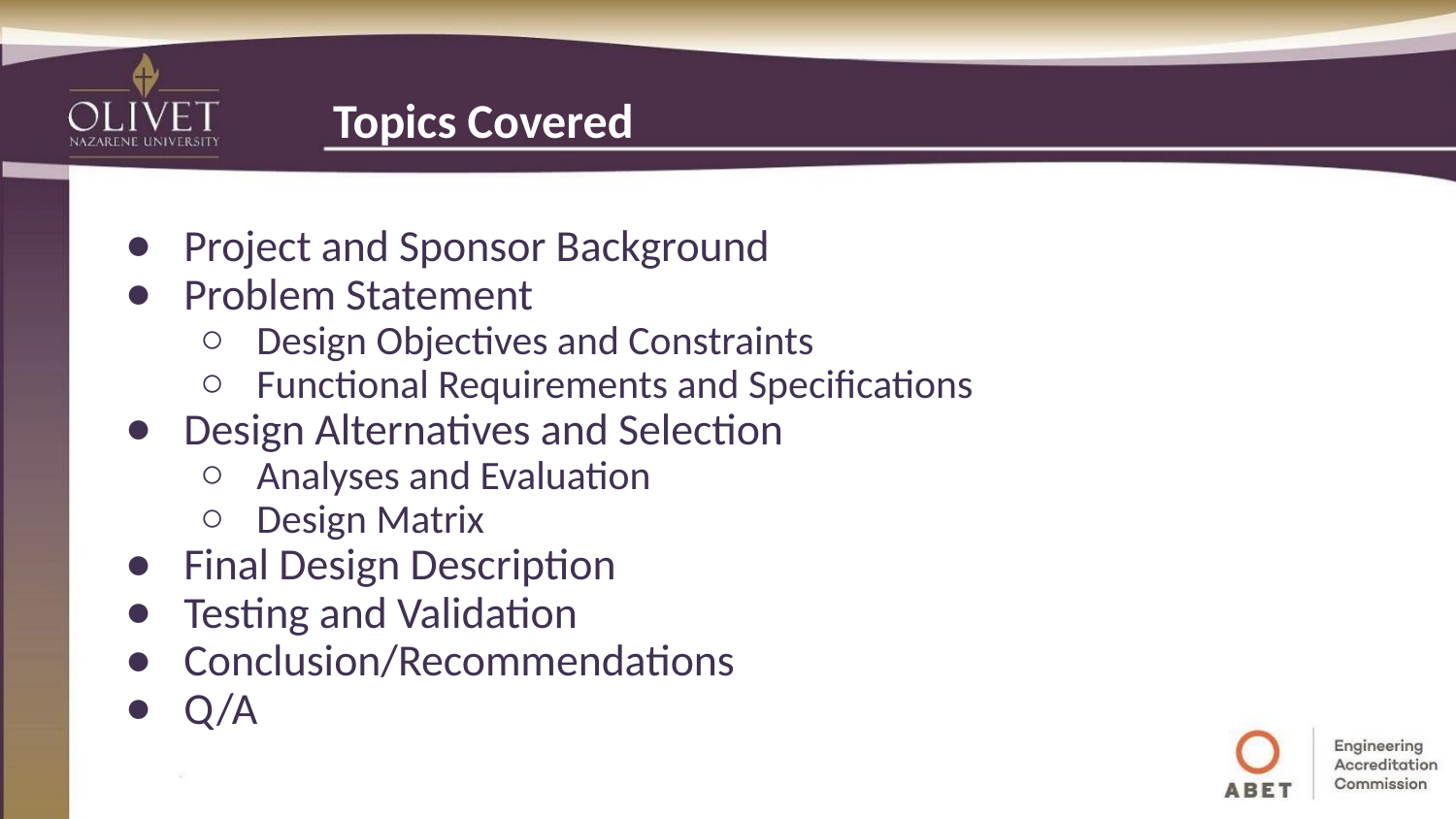

# Topics Covered
Project and Sponsor Background
Problem Statement
Design Objectives and Constraints
Functional Requirements and Specifications
Design Alternatives and Selection
Analyses and Evaluation
Design Matrix
Final Design Description
Testing and Validation
Conclusion/Recommendations
Q/A